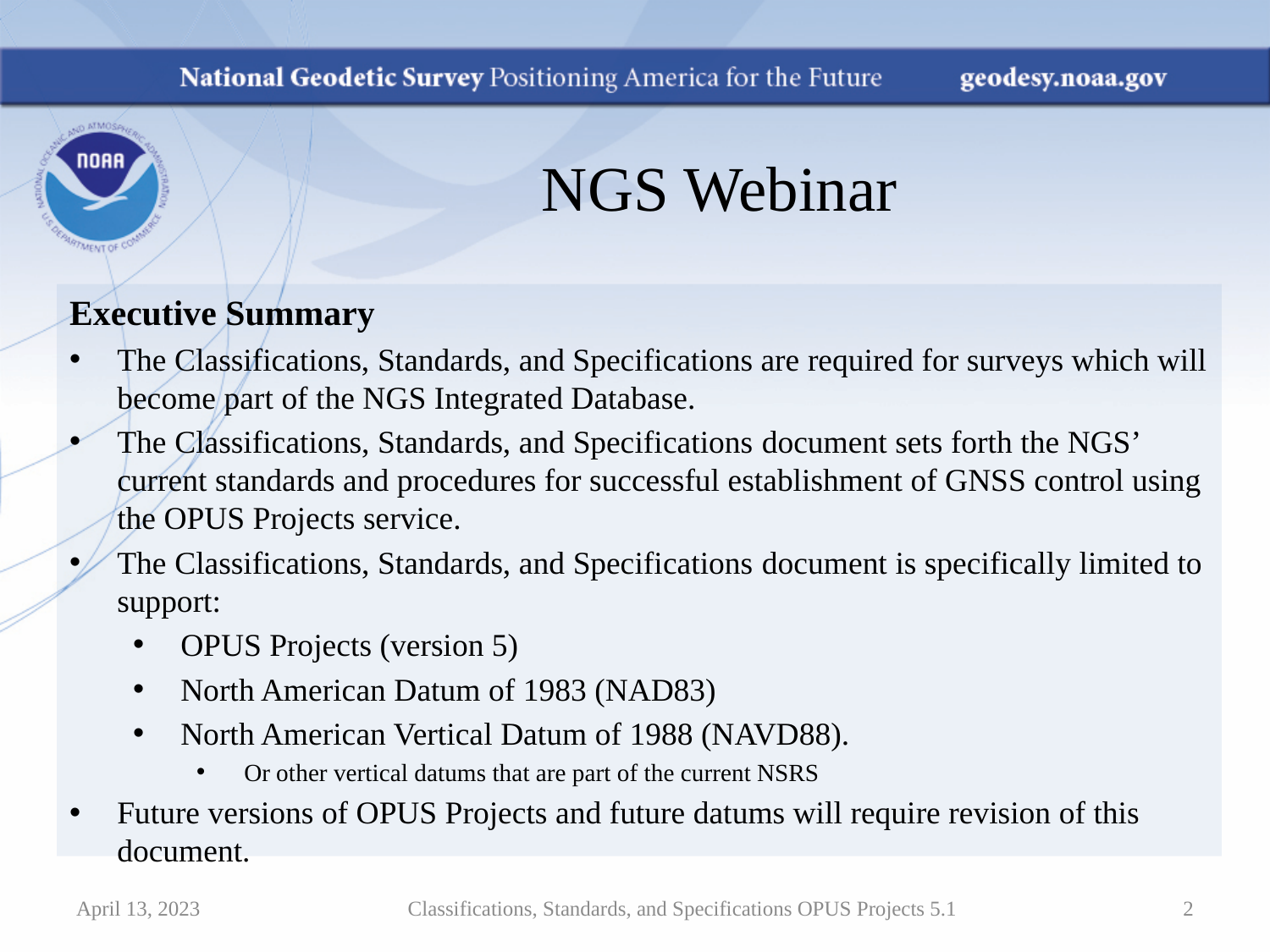

# NGS Webinar
Executive Summary
The Classifications, Standards, and Specifications are required for surveys which will become part of the NGS Integrated Database.
The Classifications, Standards, and Specifications document sets forth the NGS’ current standards and procedures for successful establishment of GNSS control using the OPUS Projects service.
The Classifications, Standards, and Specifications document is specifically limited to support:
OPUS Projects (version 5)
North American Datum of 1983 (NAD83)
North American Vertical Datum of 1988 (NAVD88).
Or other vertical datums that are part of the current NSRS
Future versions of OPUS Projects and future datums will require revision of this document.
April 13, 2023
Classifications, Standards, and Specifications OPUS Projects 5.1
2